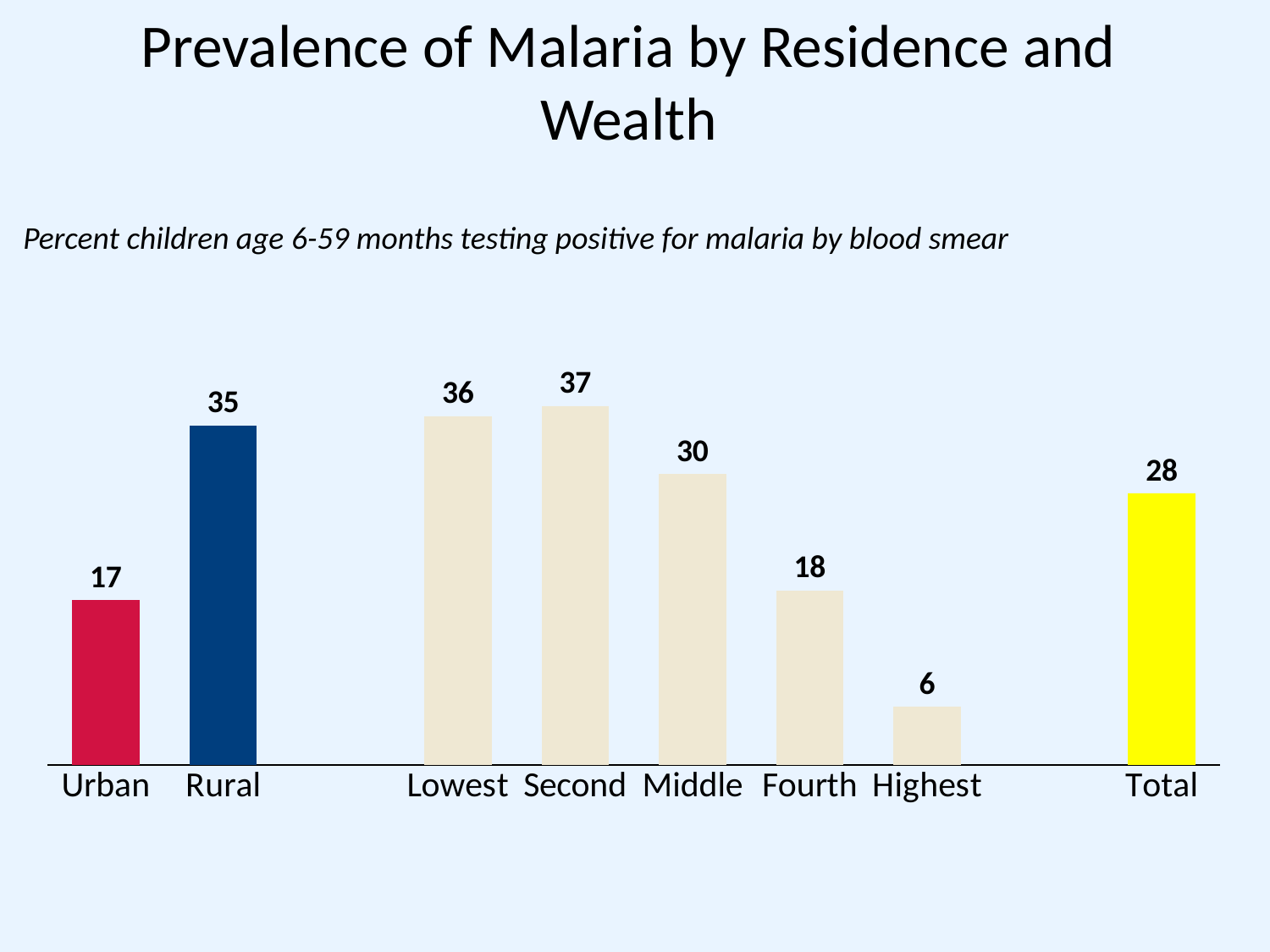

# Prevalence of Malaria by Residence and Wealth
Percent children age 6-59 months testing positive for malaria by blood smear

### Chart

| Category |  |
|---|---|
| Urban | 17.0 |
| Rural | 35.0 |
|  | None |
| Lowest | 36.0 |
| Second | 37.0 |
| Middle | 30.0 |
| Fourth | 18.0 |
| Highest | 6.0 |
|  | None |
| Total | 28.0 |